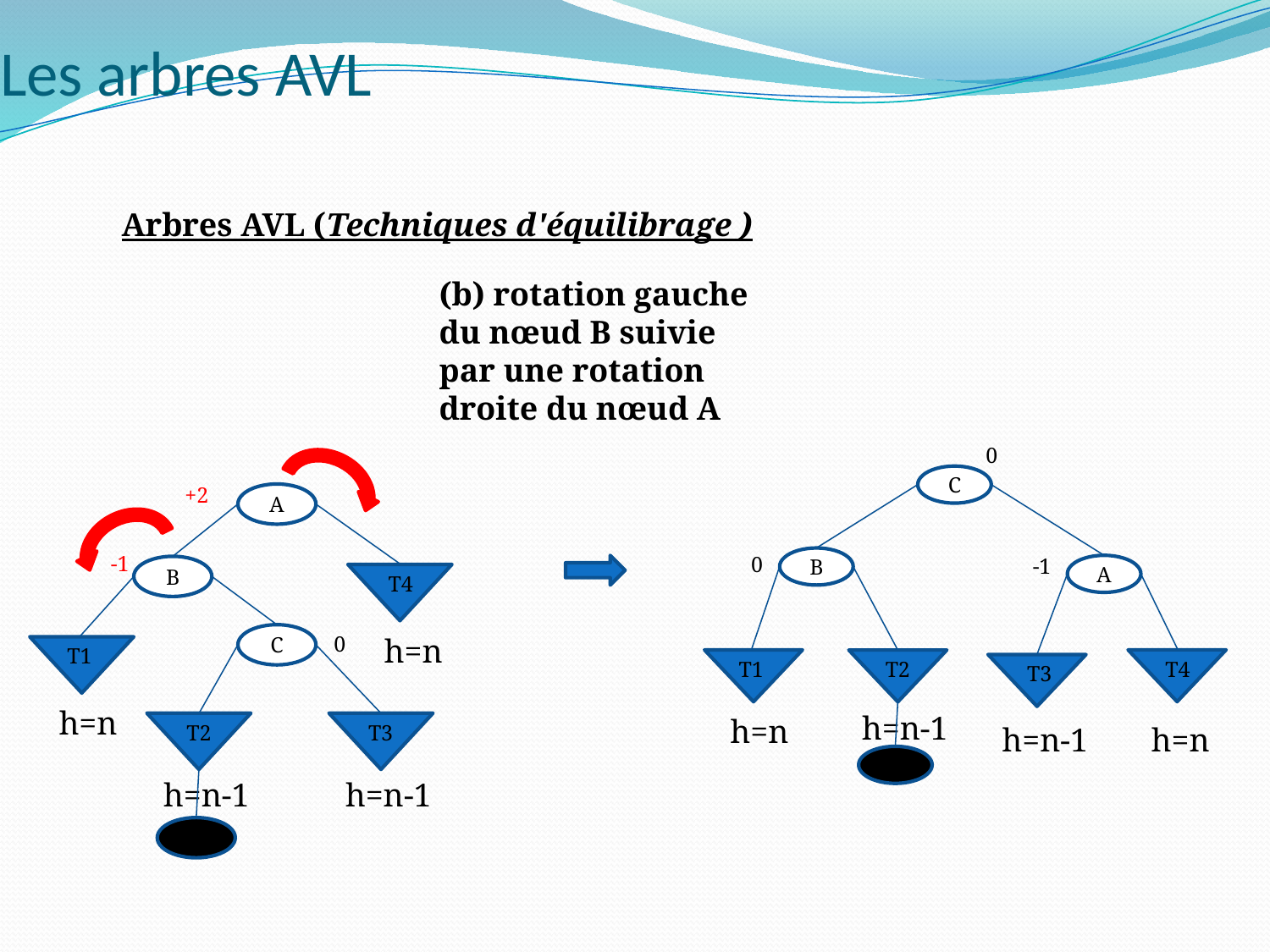

# Les arbres AVL

Arbres AVL (Techniques d'équilibrage )
(b) rotation gauche du nœud B suivie par une rotation droite du nœud A
0
C
0
-1
B
A
T2

T4

T1

T3
h=n-1
h=n
h=n
B
h=n-1

+2
A
-1
B

T4
C
0

T1

T2

T3
h=n
h=n
h=n-1
h=n-1
B